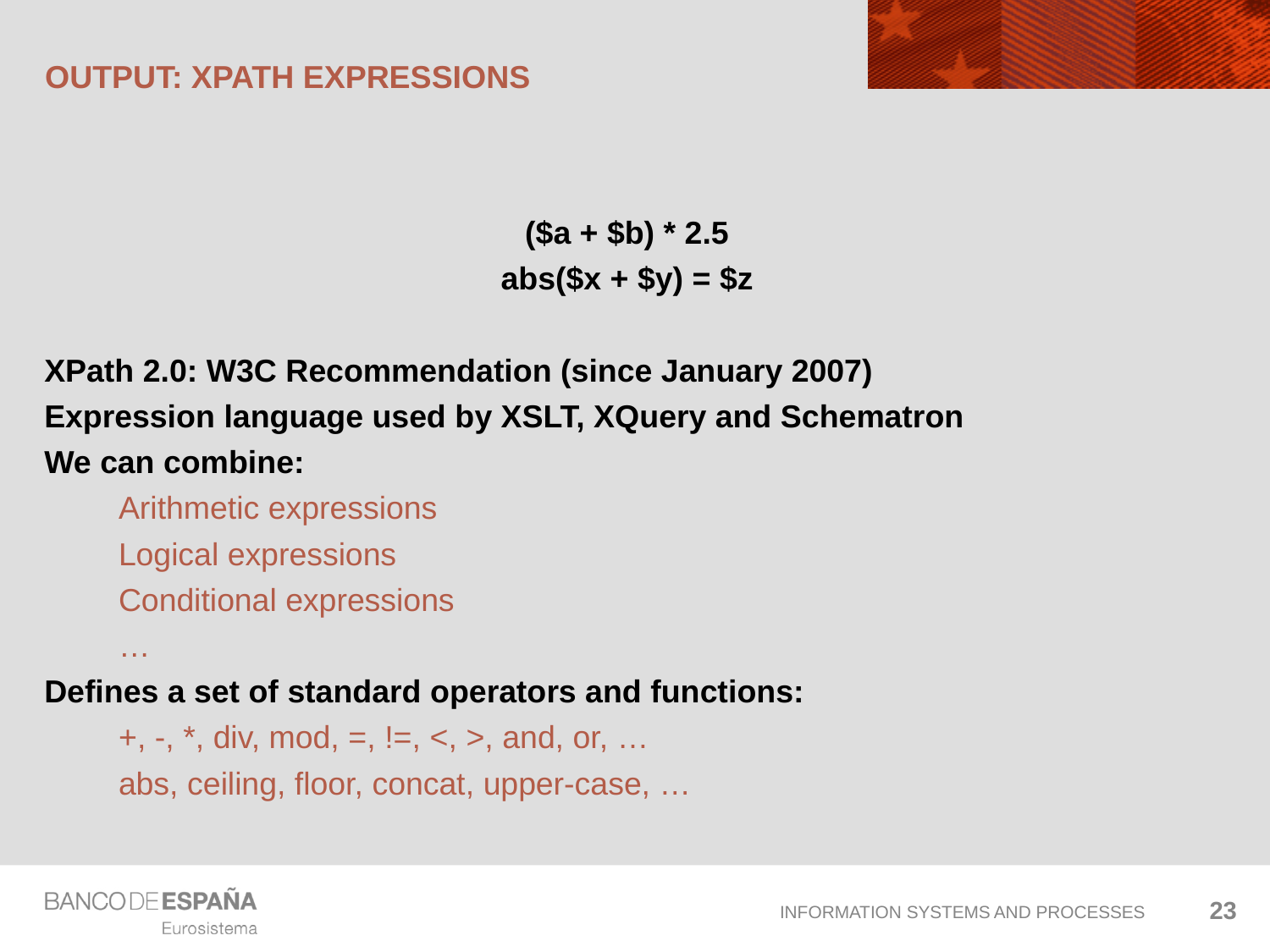

# OUTPUT: XPAth expressions
($a + $b) * 2.5
abs($x + $y) = $z

XPath 2.0: W3C Recommendation (since January 2007)‏
Expression language used by XSLT, XQuery and Schematron
We can combine:
Arithmetic expressions
Logical expressions
Conditional expressions
…
Defines a set of standard operators and functions:
+, -, *, div, mod, =, !=, <, >, and, or, …
abs, ceiling, floor, concat, upper-case, …

23